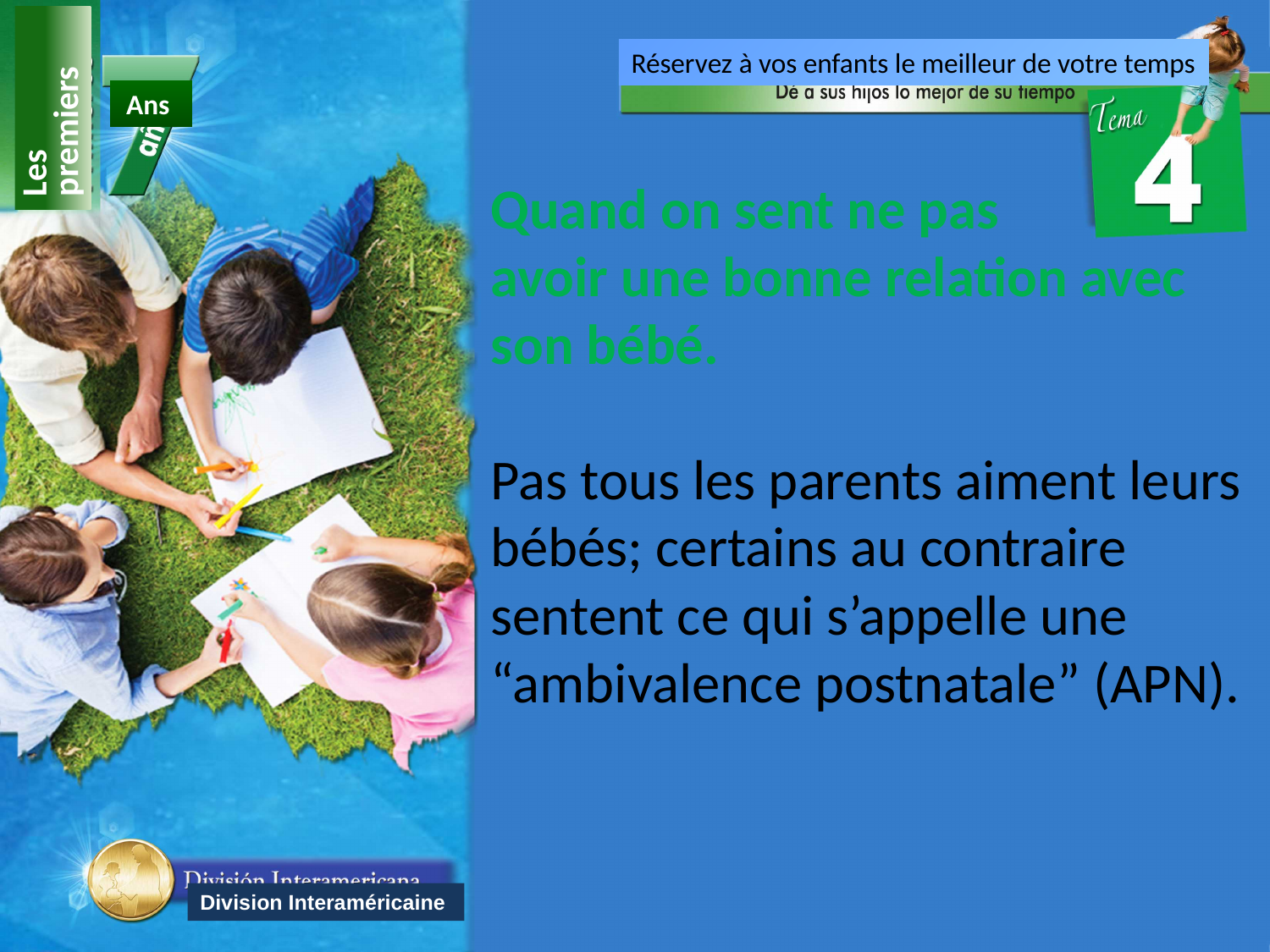

Réservez à vos enfants le meilleur de votre temps
Les premiers
Ans
Quand on sent ne pas
avoir une bonne relation avec son bébé.

Pas tous les parents aiment leurs bébés; certains au contraire sentent ce qui s’appelle une  “ambivalence postnatale” (APN).
Division Interaméricaine